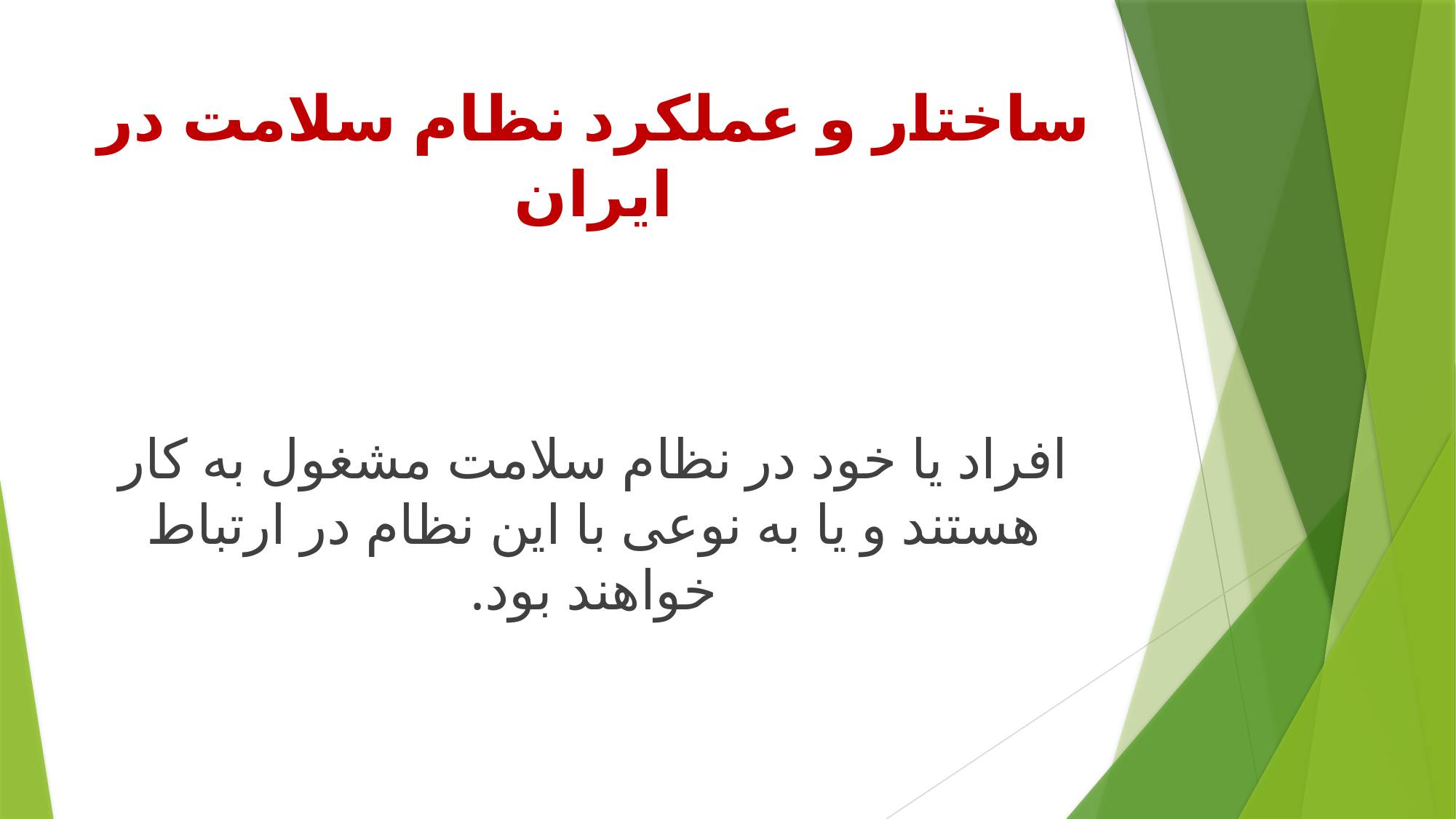

# ساختار و عملکرد نظام سلامت در ایران
افراد یا خود در نظام سلامت مشغول به کار هستند و یا به نوعی با این نظام در ارتباط خواهند بود.